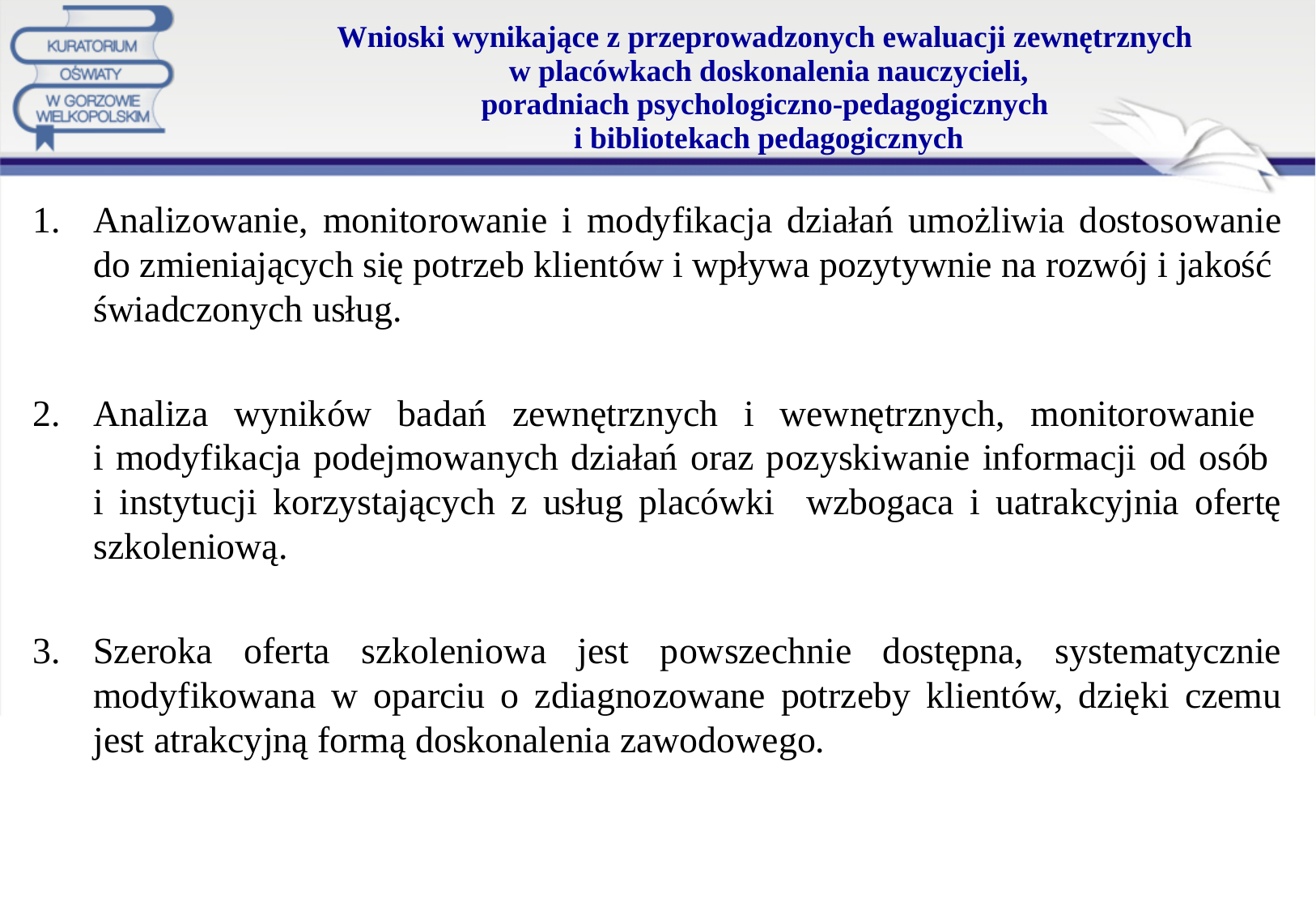

# Wnioski wynikające z przeprowadzonych ewaluacji zewnętrznych w placówkach doskonalenia nauczycieli, poradniach psychologiczno-pedagogicznych i bibliotekach pedagogicznych
Analizowanie, monitorowanie i modyfikacja działań umożliwia dostosowanie do zmieniających się potrzeb klientów i wpływa pozytywnie na rozwój i jakość  świadczonych usług.

Analiza wyników badań zewnętrznych i wewnętrznych, monitorowanie
i modyfikacja podejmowanych działań oraz pozyskiwanie informacji od osób
i instytucji korzystających z usług placówki  wzbogaca i uatrakcyjnia ofertę szkoleniową.

Szeroka oferta szkoleniowa jest powszechnie dostępna, systematycznie modyfikowana w oparciu o zdiagnozowane potrzeby klientów, dzięki czemu jest atrakcyjną formą doskonalenia zawodowego.